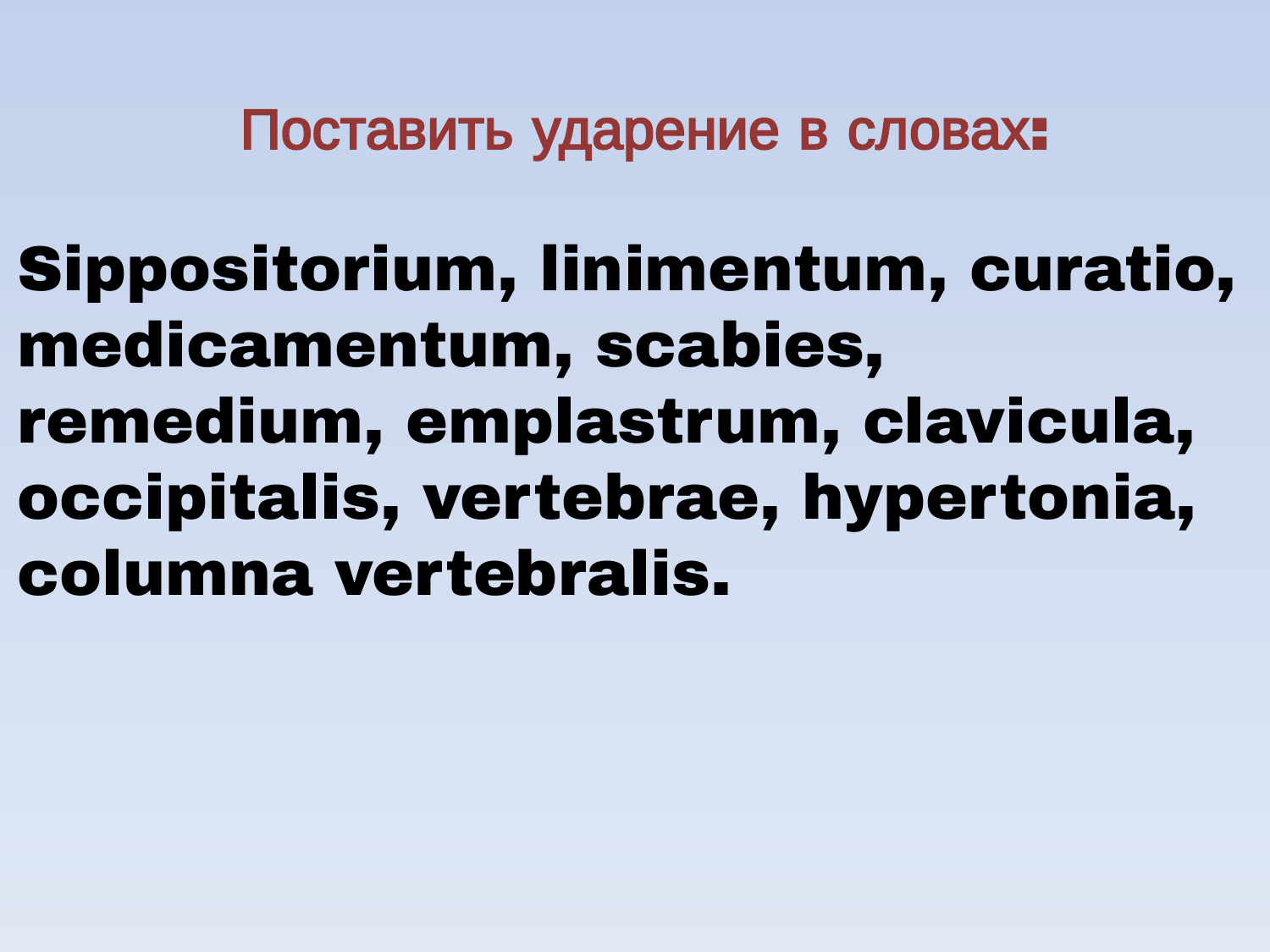

Поставить ударение в словах:

Sippositorium, linimentum, curatio, medicamentum, scabies, remedium, emplastrum, clavicula, occipitalis, vertebrae, hypertonia, columna vertebralis.